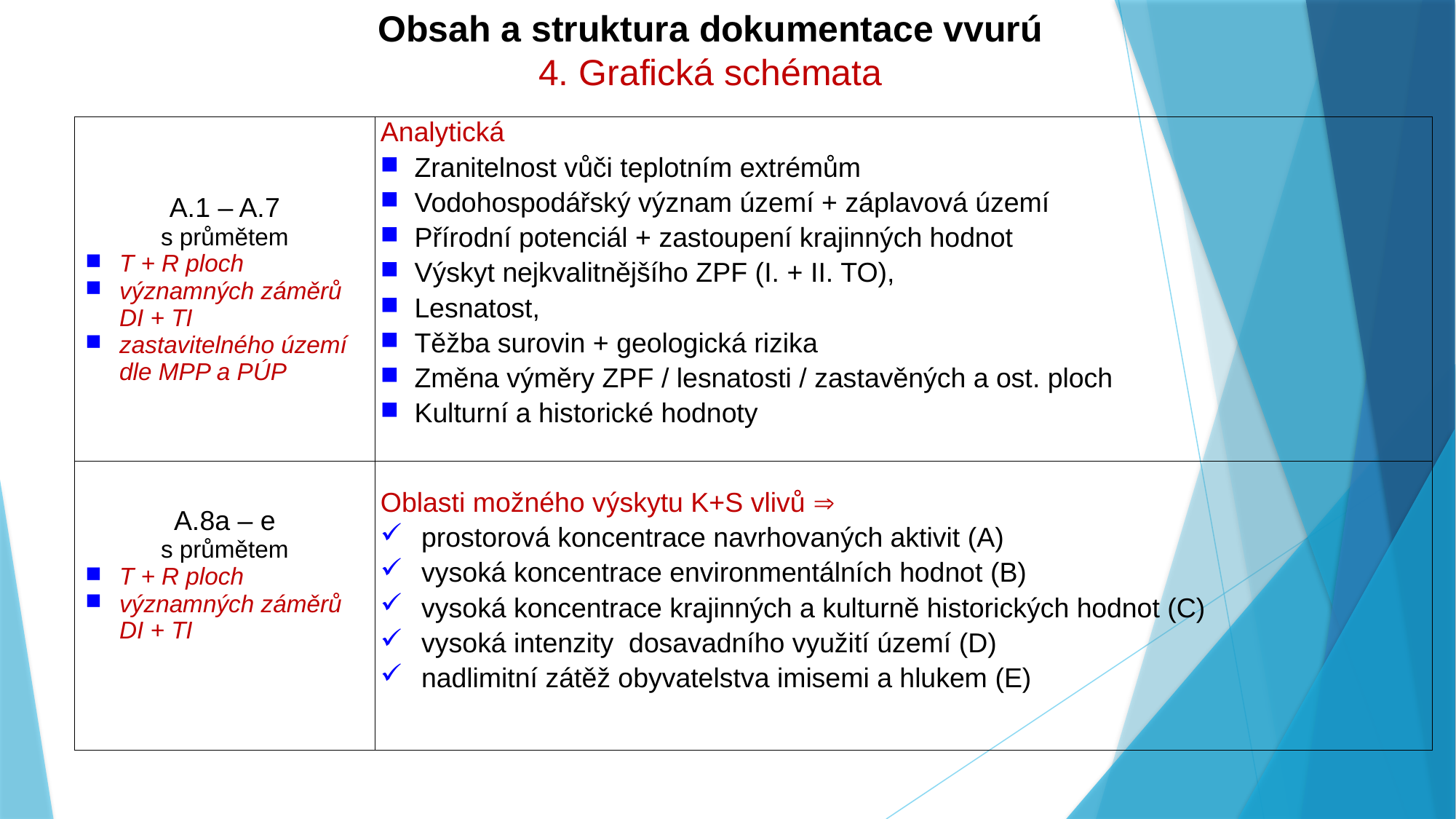

# Obsah a struktura dokumentace vvurú 4. Grafická schémata
| A.1 – A.7 s průmětem T + R ploch významných záměrů DI + TI zastavitelného území dle MPP a PÚP | Analytická Zranitelnost vůči teplotním extrémům Vodohospodářský význam území + záplavová území Přírodní potenciál + zastoupení krajinných hodnot Výskyt nejkvalitnějšího ZPF (I. + II. TO), Lesnatost, Těžba surovin + geologická rizika Změna výměry ZPF / lesnatosti / zastavěných a ost. ploch Kulturní a historické hodnoty |
| --- | --- |
| A.8a – e s průmětem T + R ploch významných záměrů DI + TI | Oblasti možného výskytu K+S vlivů ⇒ důvodu: prostorová koncentrace navrhovaných aktivit (A) vysoká koncentrace environmentálních hodnot (B) vysoká koncentrace krajinných a kulturně historických hodnot (C) vysoká intenzity dosavadního využití území (D) nadlimitní zátěž obyvatelstva imisemi a hlukem (E) |